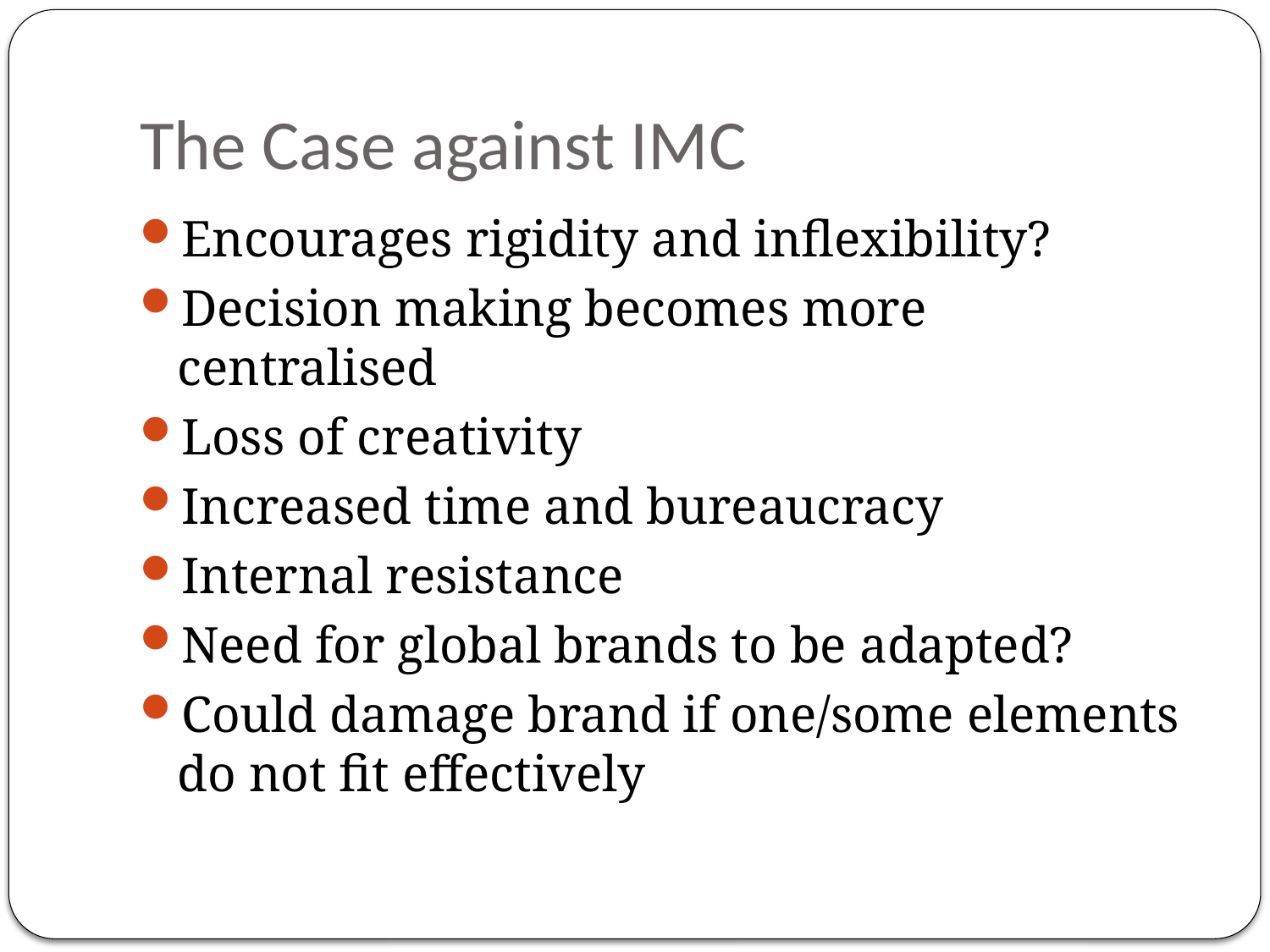

# The Case against IMC
Encourages rigidity and inflexibility?
Decision making becomes more centralised
Loss of creativity
Increased time and bureaucracy
Internal resistance
Need for global brands to be adapted?
Could damage brand if one/some elements do not fit effectively